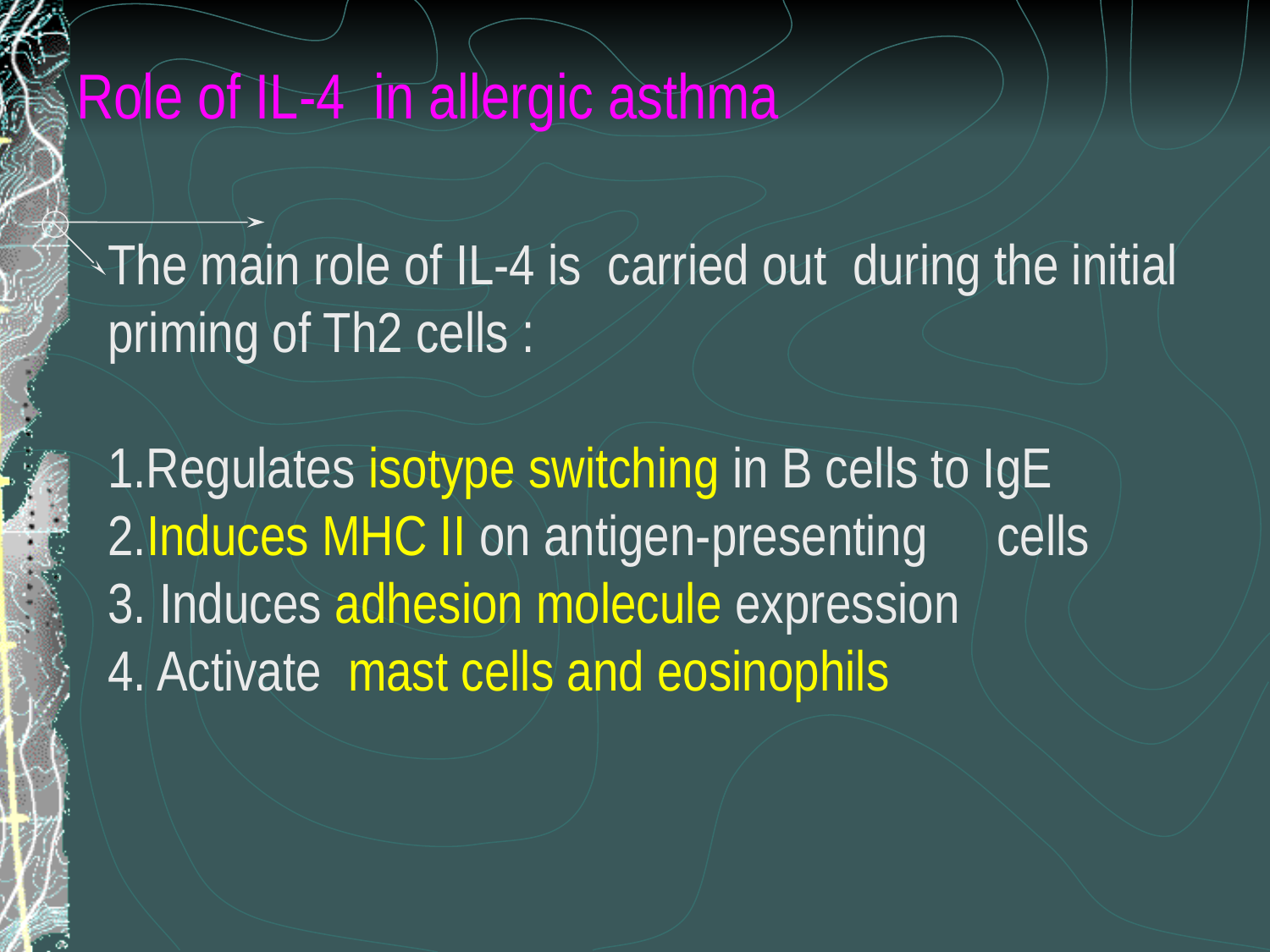

# Role of IL-4  in allergic asthma
The main role of IL-4 is  carried out  during the initial priming of Th2 cells :

1.Regulates isotype switching in B cells to IgE
2.Induces MHC II on antigen-presenting 	cells
3. Induces adhesion molecule expression
4. Activate  mast cells and eosinophils